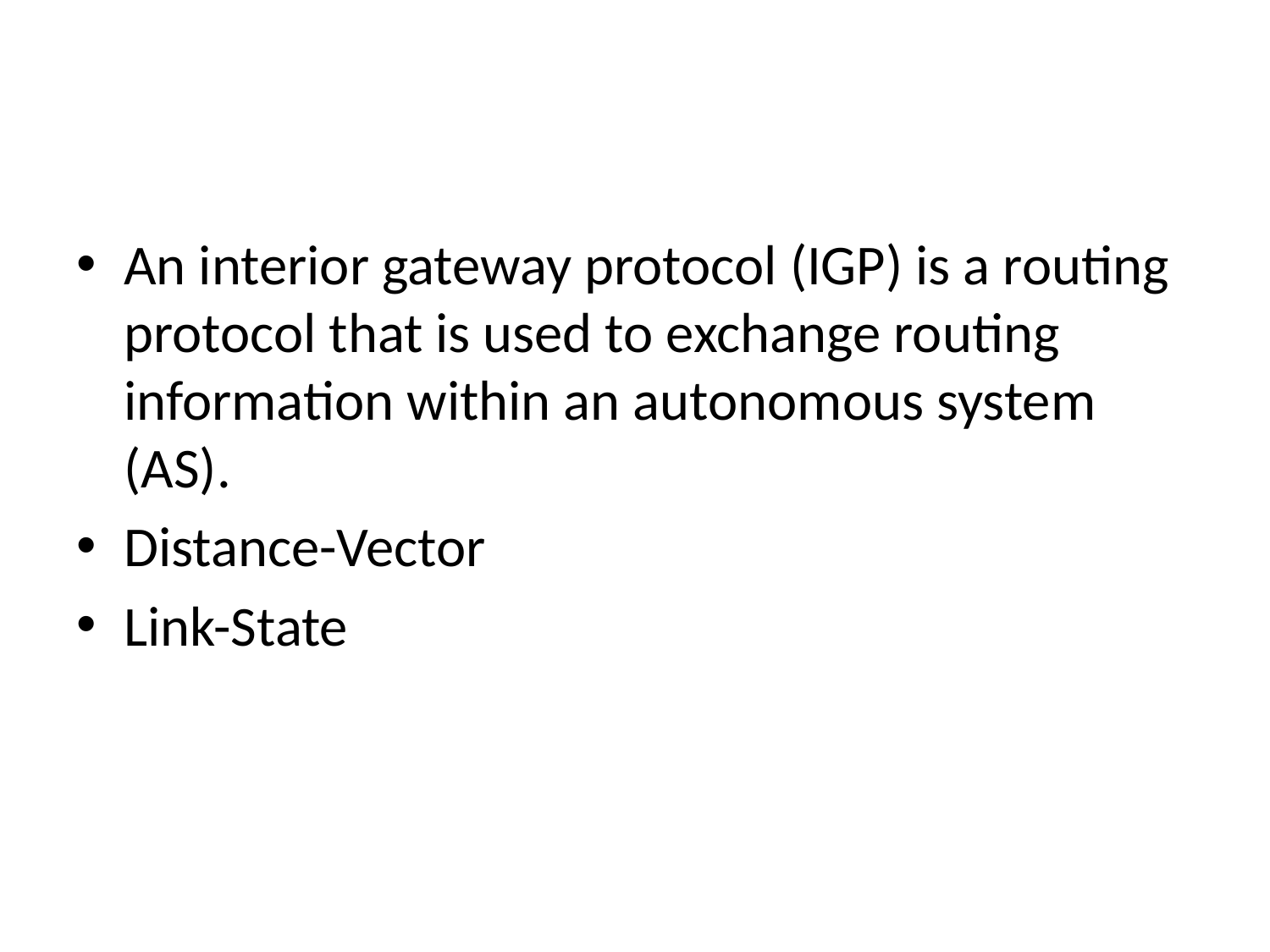

#
An interior gateway protocol (IGP) is a routing protocol that is used to exchange routing information within an autonomous system (AS).
Distance-Vector
Link-State